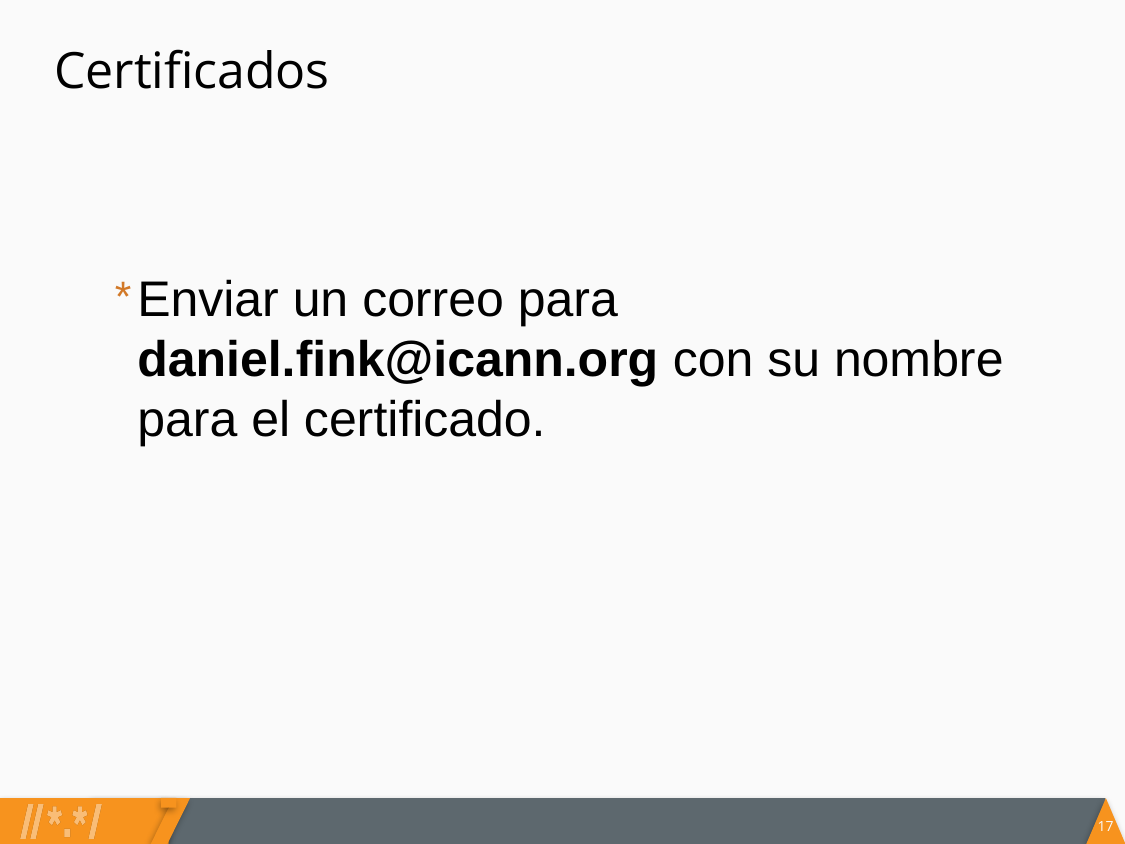

# Certificados

Enviar un correo para daniel.fink@icann.org con su nombre para el certificado.